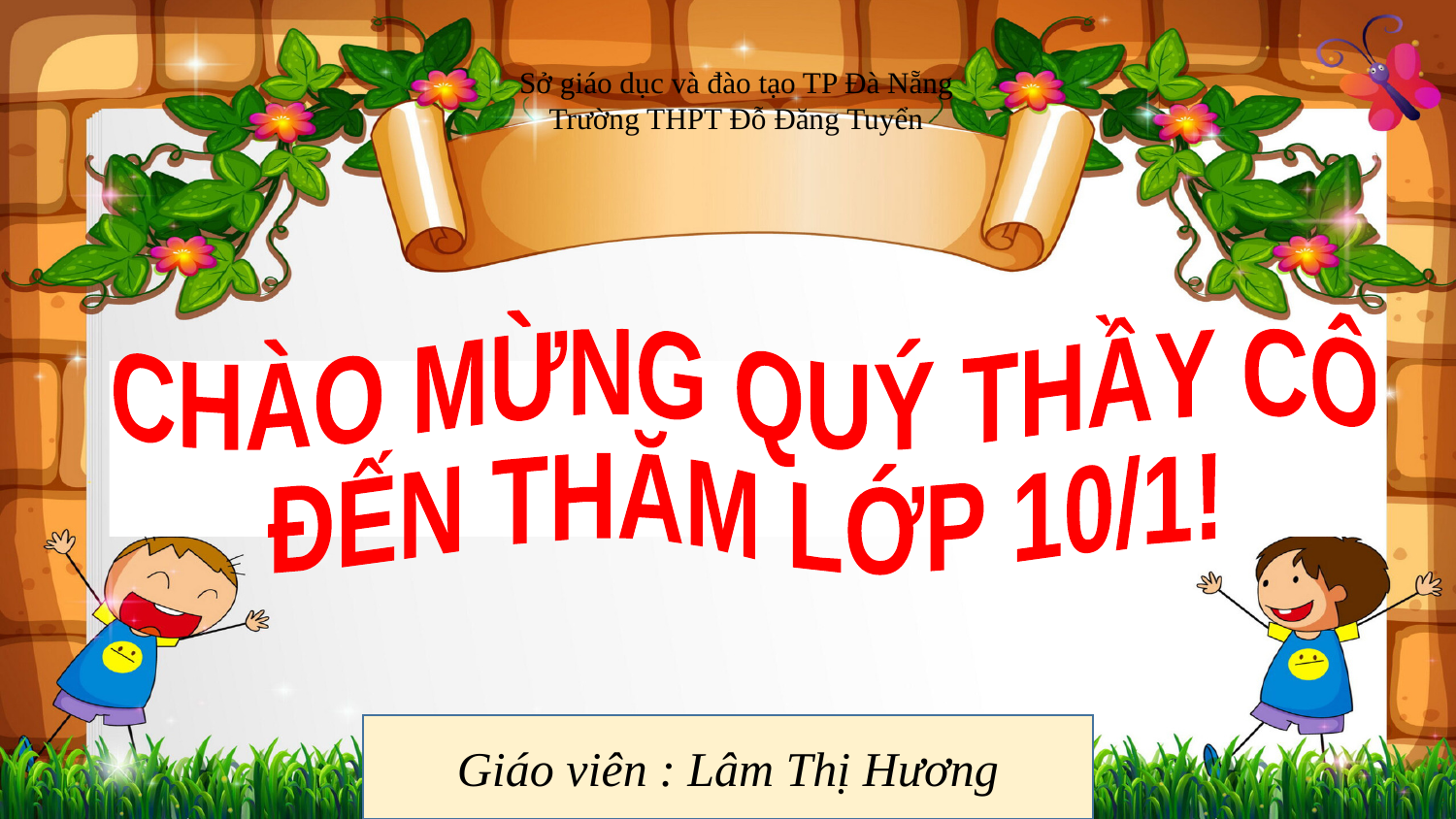

Sở giáo dục và đào tạo TP Đà Nẵng
Trường THPT Đỗ Đăng Tuyển
CHÀO MỪNG QUÝ THẦY CÔ
ĐẾN THĂM LỚP 10/1!

Giáo viên : Lâm Thị Hương